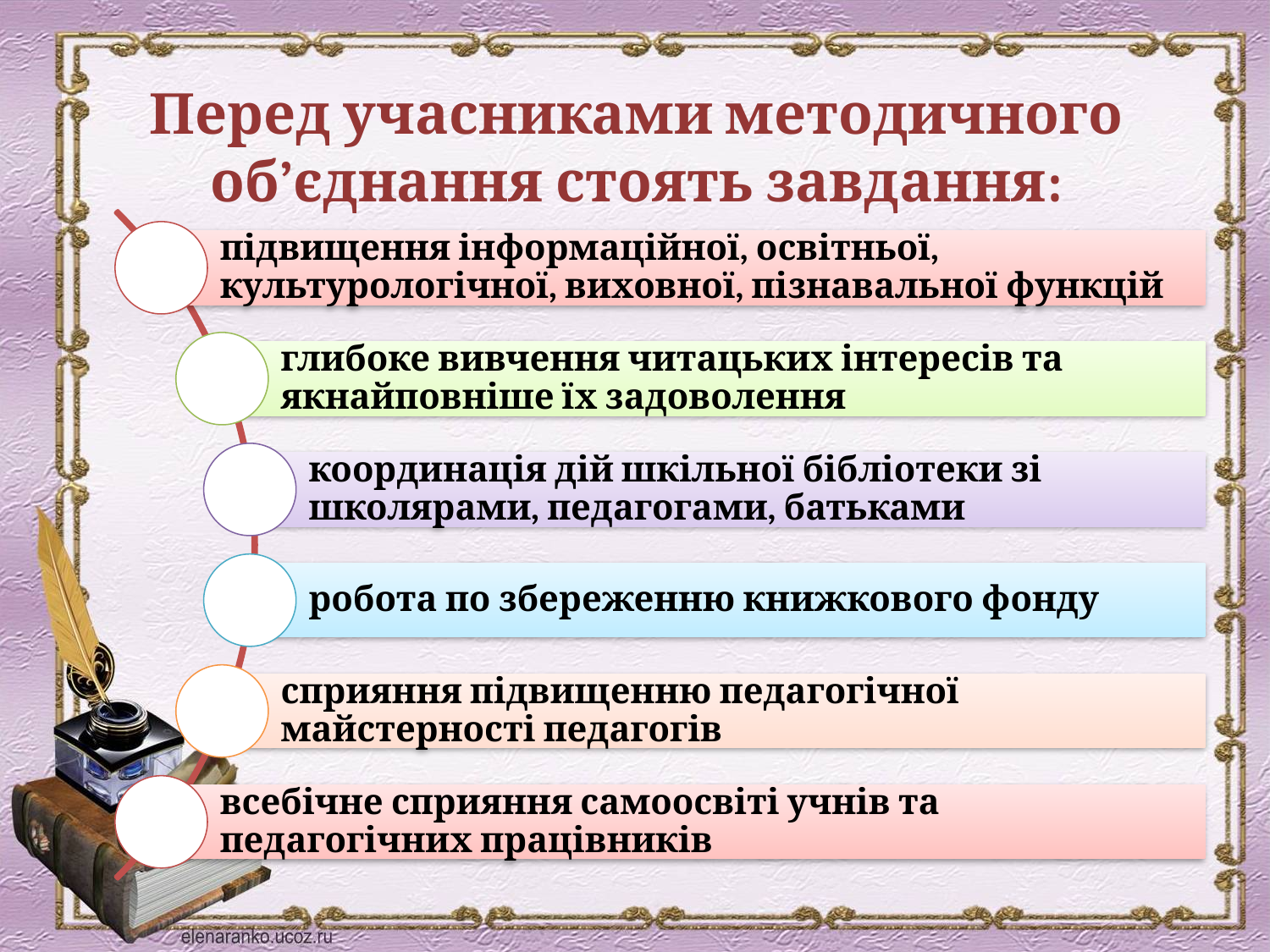

# Перед учасниками методичного об’єднання стоять завдання:
підвищення інформаційної, освітньої, культурологічної, виховної, пізнавальної функцій
глибоке вивчення читацьких інтересів та якнайповніше їх задоволення
координація дій шкільної бібліотеки зі школярами, педагогами, батьками
робота по збереженню книжкового фонду
сприяння підвищенню педагогічної майстерності педагогів
всебічне сприяння самоосвіті учнів та педагогічних працівників